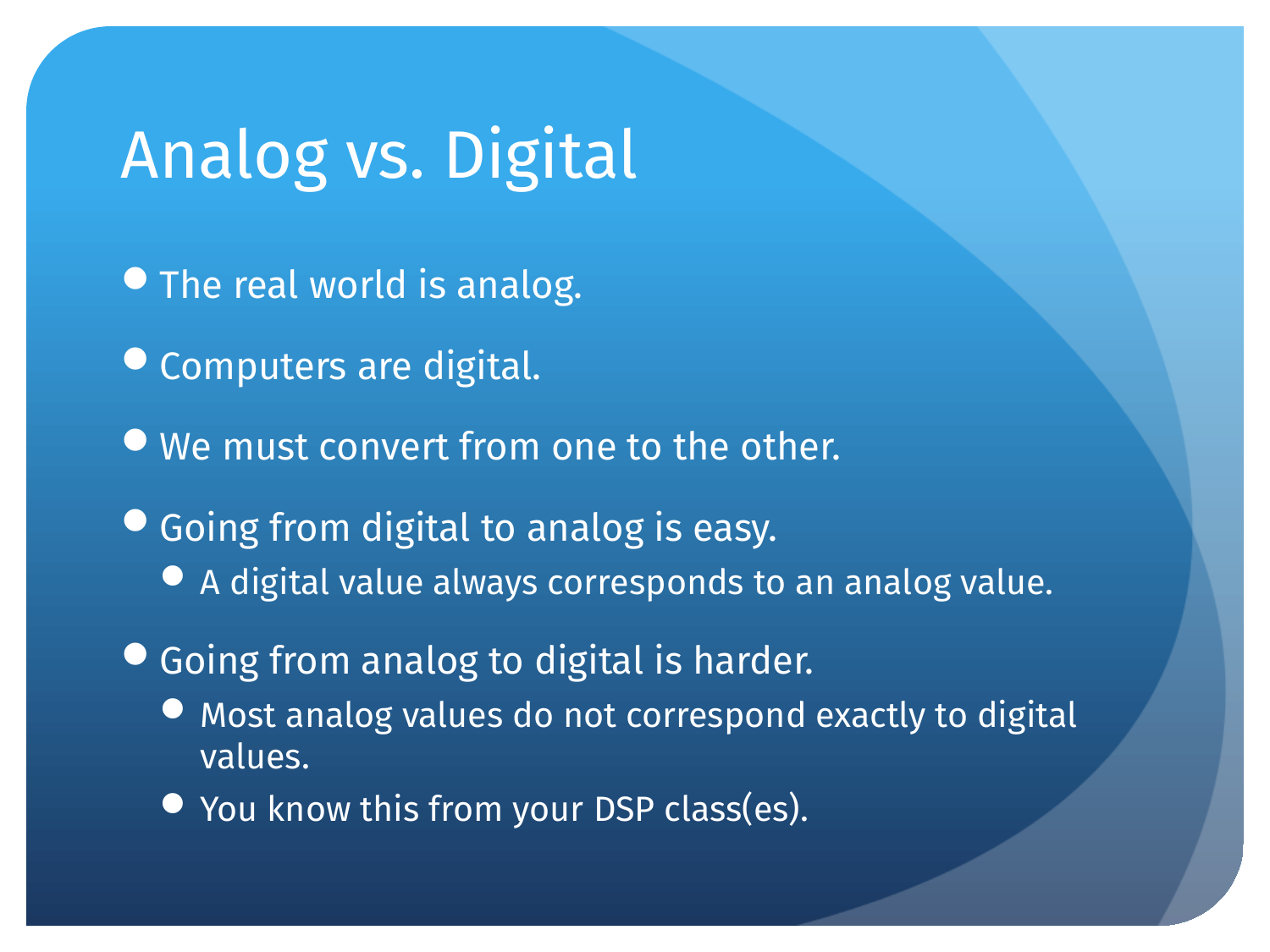

# Analog vs. Digital
The real world is analog.
Computers are digital.
We must convert from one to the other.
Going from digital to analog is easy.
A digital value always corresponds to an analog value.
Going from analog to digital is harder.
Most analog values do not correspond exactly to digital values.
You know this from your DSP class(es).